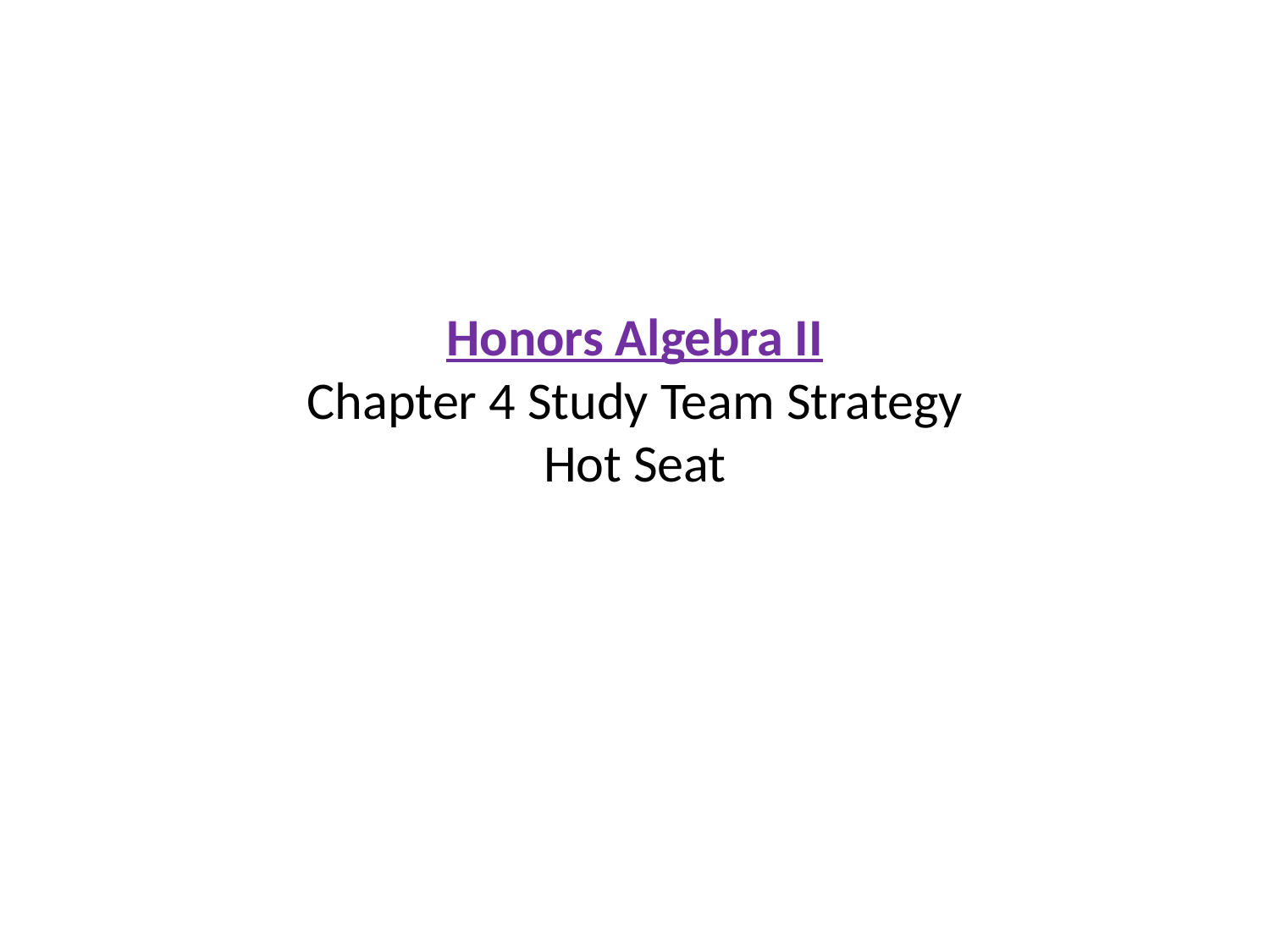

# Honors Algebra II Chapter 4 Study Team Strategy Hot Seat